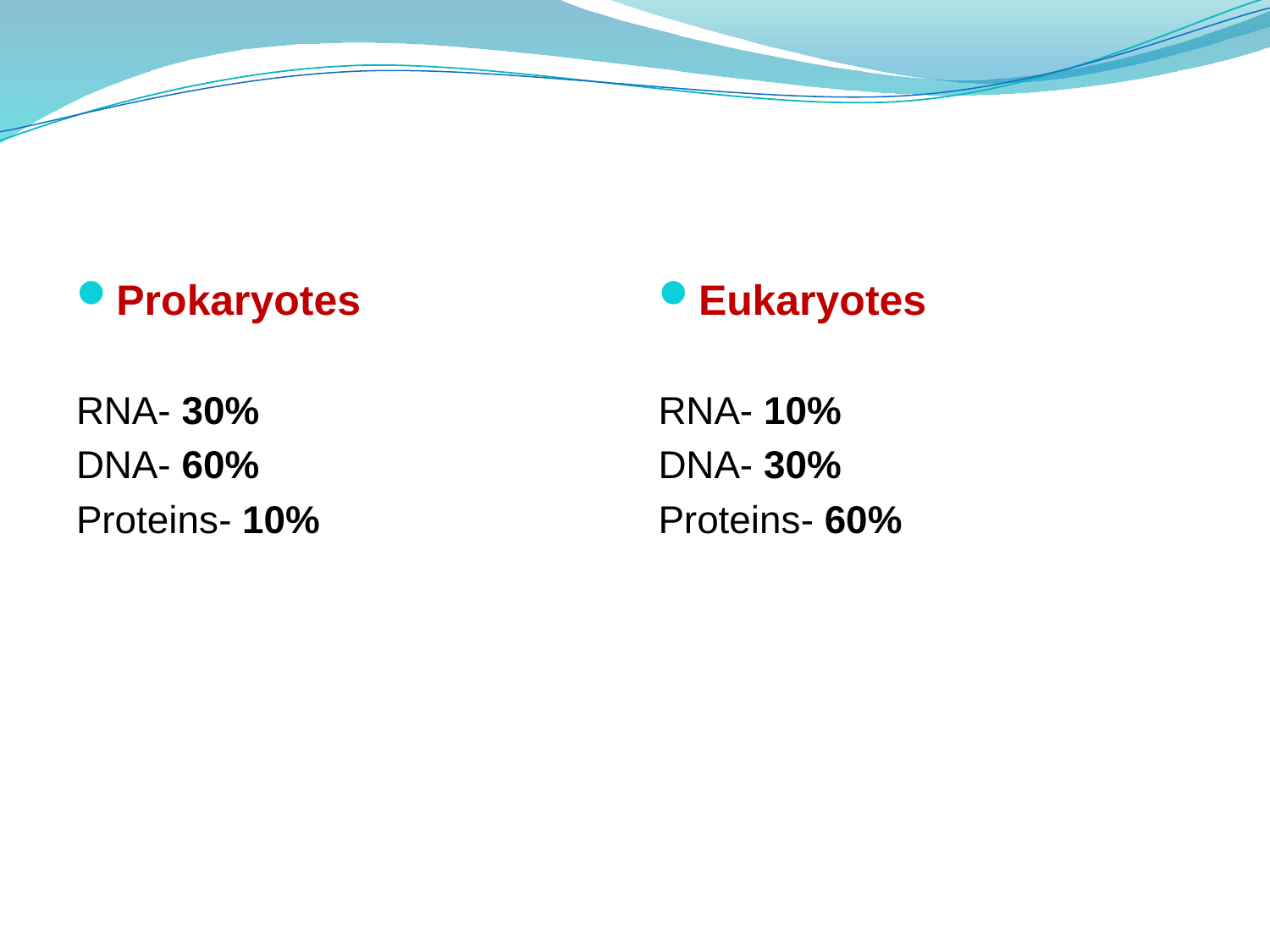

Prokaryotes

RNA- 30%
DNA- 60%
Proteins- 10%
Eukaryotes

RNA- 10%
DNA- 30%
Proteins- 60%